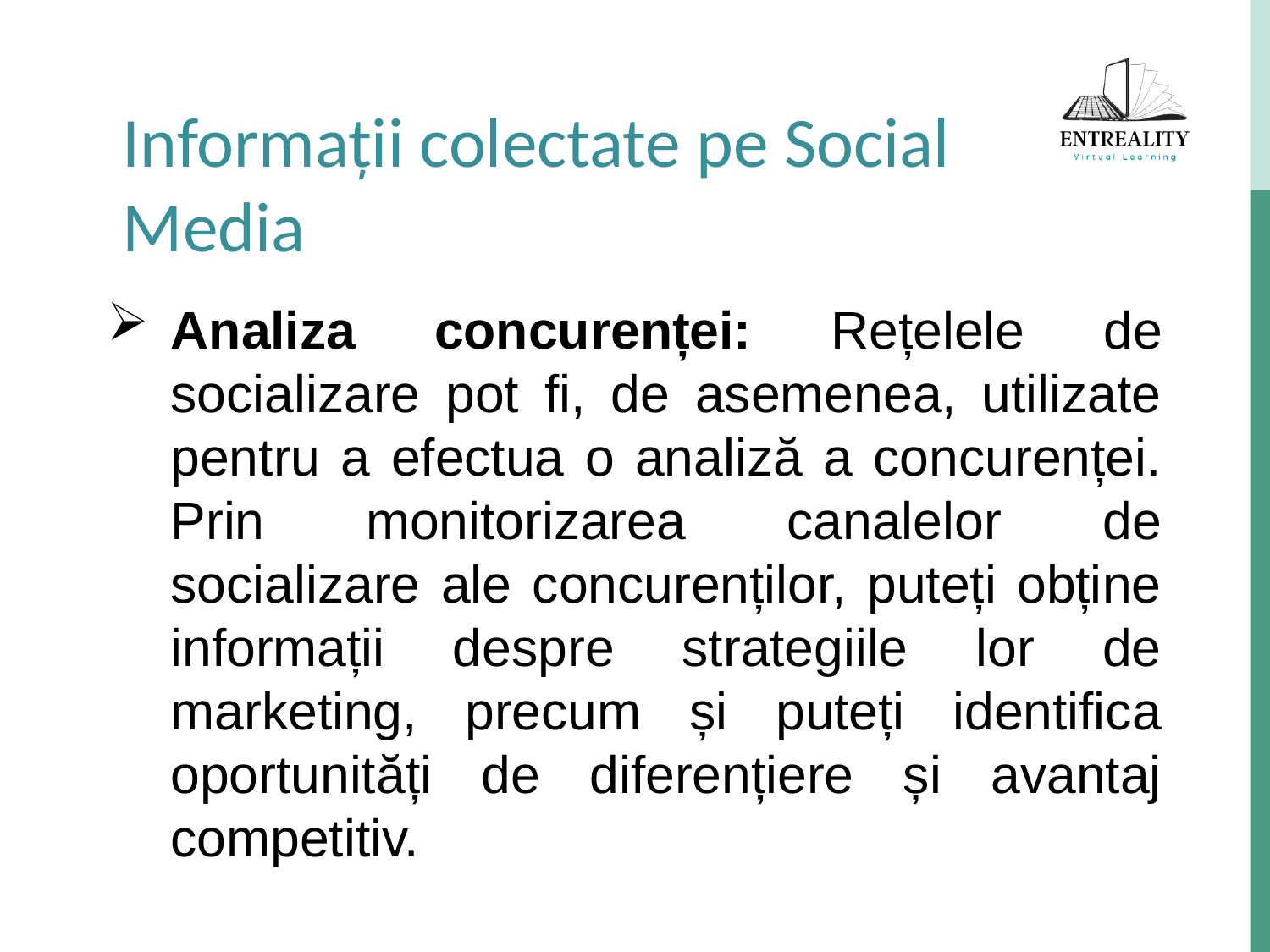

Informații colectate pe Social Media
Analiza concurenței: Rețelele de socializare pot fi, de asemenea, utilizate pentru a efectua o analiză a concurenței. Prin monitorizarea canalelor de socializare ale concurenților, puteți obține informații despre strategiile lor de marketing, precum și puteți identifica oportunități de diferențiere și avantaj competitiv.